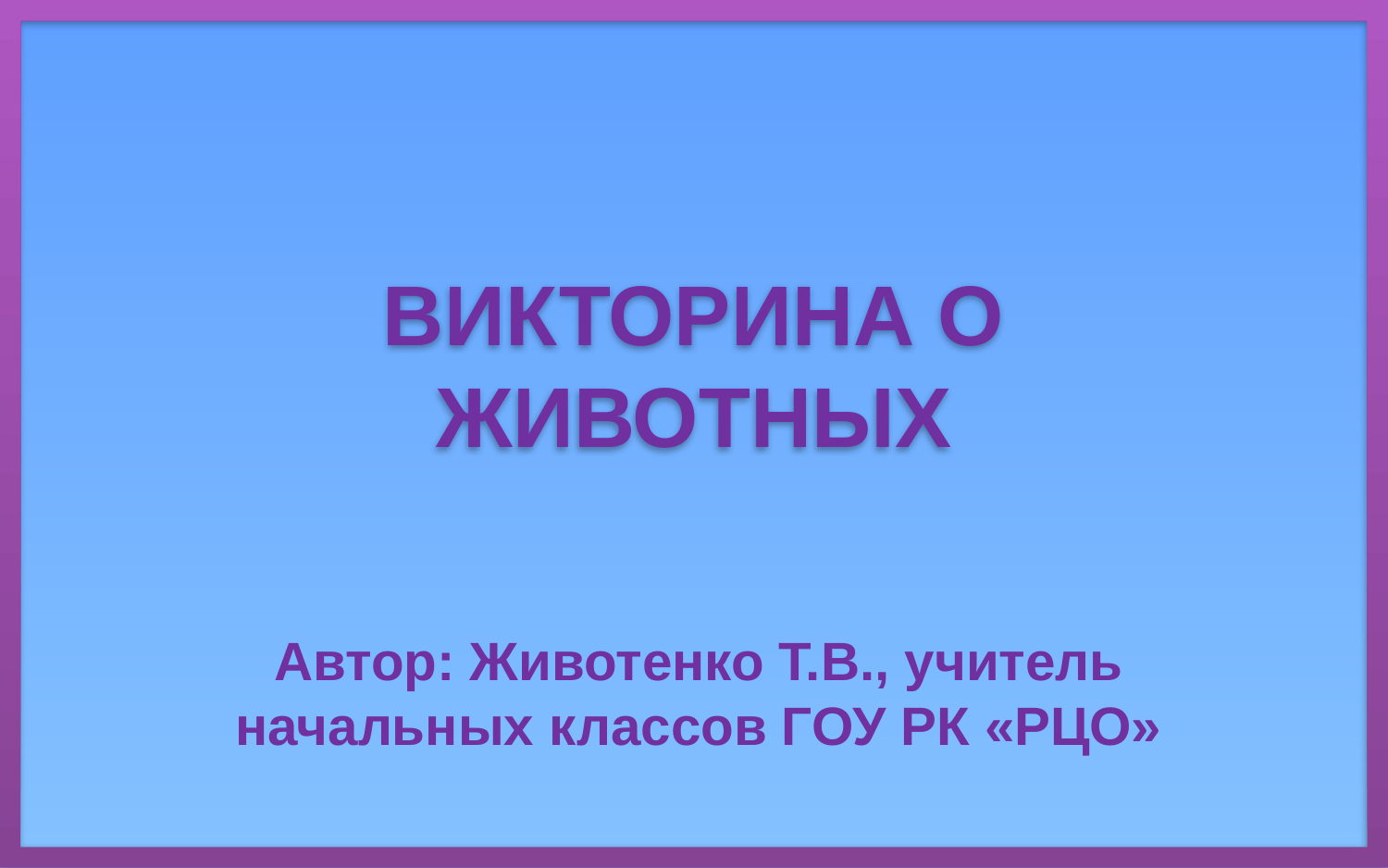

# ВИКТОРИНА О ЖИВОТНЫХ
Автор: Животенко Т.В., учитель начальных классов ГОУ РК «РЦО»